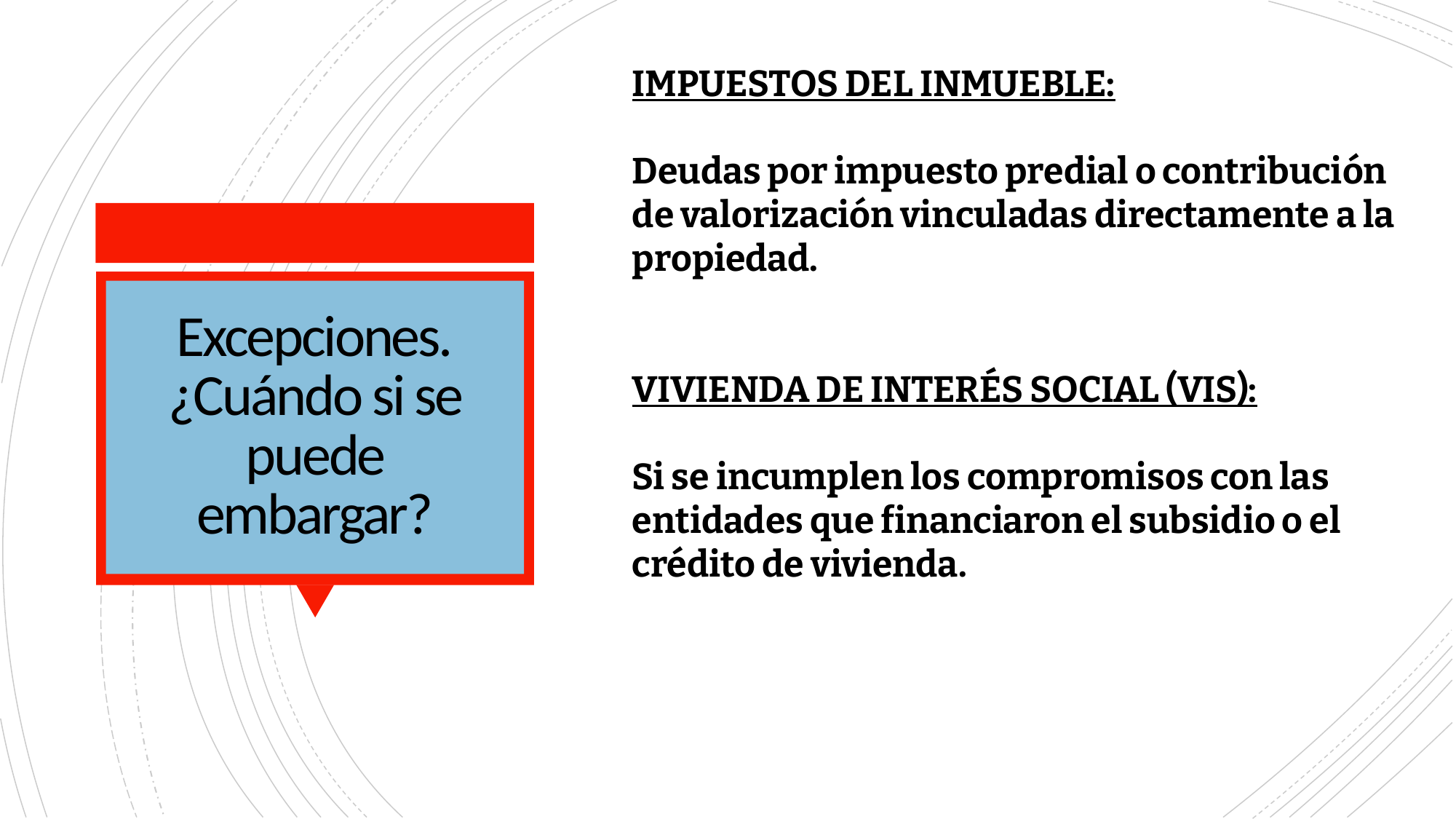

IMPUESTOS DEL INMUEBLE:

Deudas por impuesto predial o contribución de valorización vinculadas directamente a la propiedad.

VIVIENDA DE INTERÉS SOCIAL (VIS):

Si se incumplen los compromisos con las entidades que financiaron el subsidio o el crédito de vivienda.
# Excepciones. ¿Cuándo si se puede embargar?